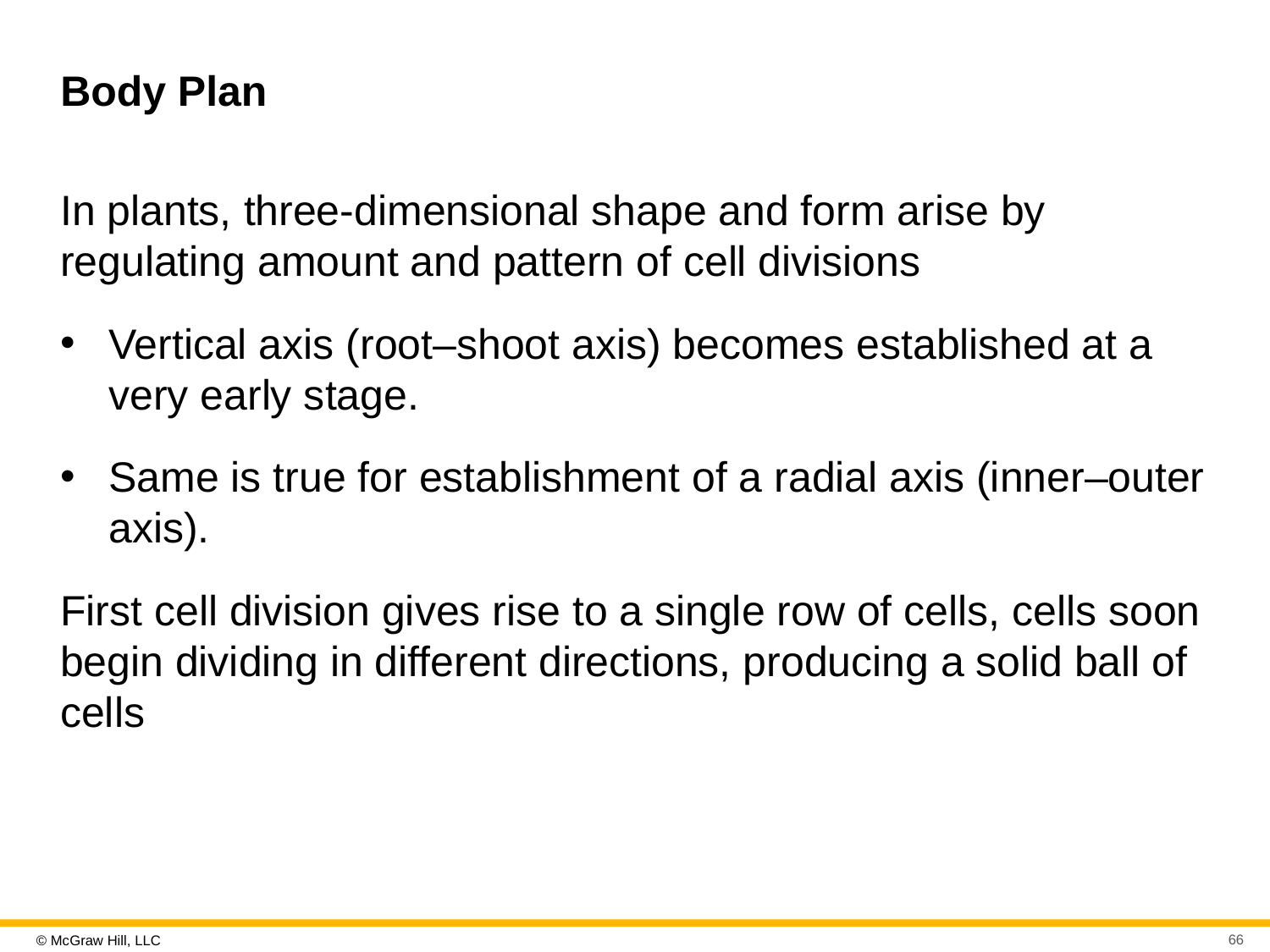

# Body Plan
In plants, three-dimensional shape and form arise by regulating amount and pattern of cell divisions
Vertical axis (root–shoot axis) becomes established at a very early stage.
Same is true for establishment of a radial axis (inner–outer axis).
First cell division gives rise to a single row of cells, cells soon begin dividing in different directions, producing a solid ball of cells
66